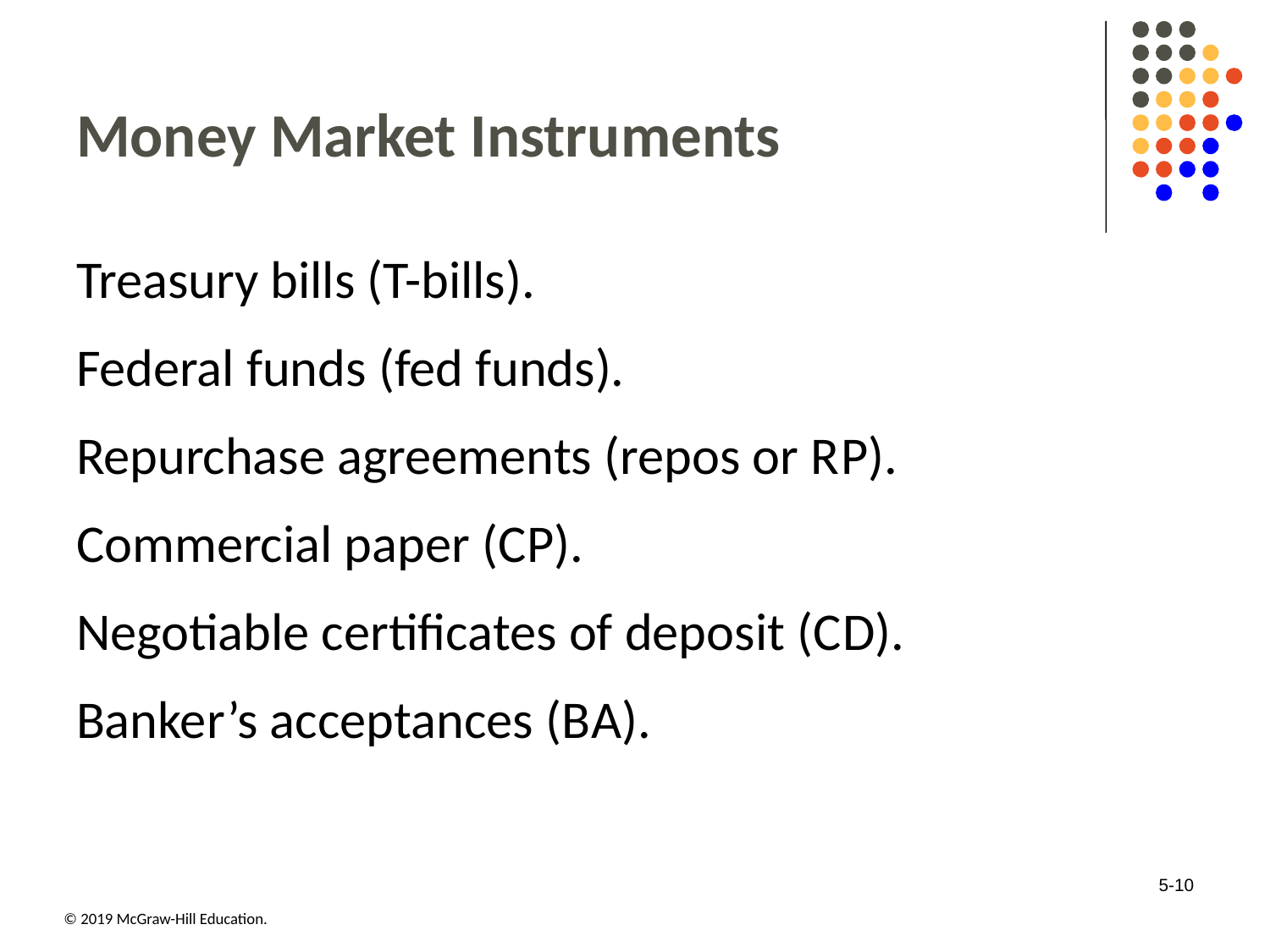

# Money Market Instruments
Treasury bills (T-bills).
Federal funds (fed funds).
Repurchase agreements (repos or R P).
Commercial paper (C P).
Negotiable certificates of deposit (C D).
Banker’s acceptances (B A).
5-10